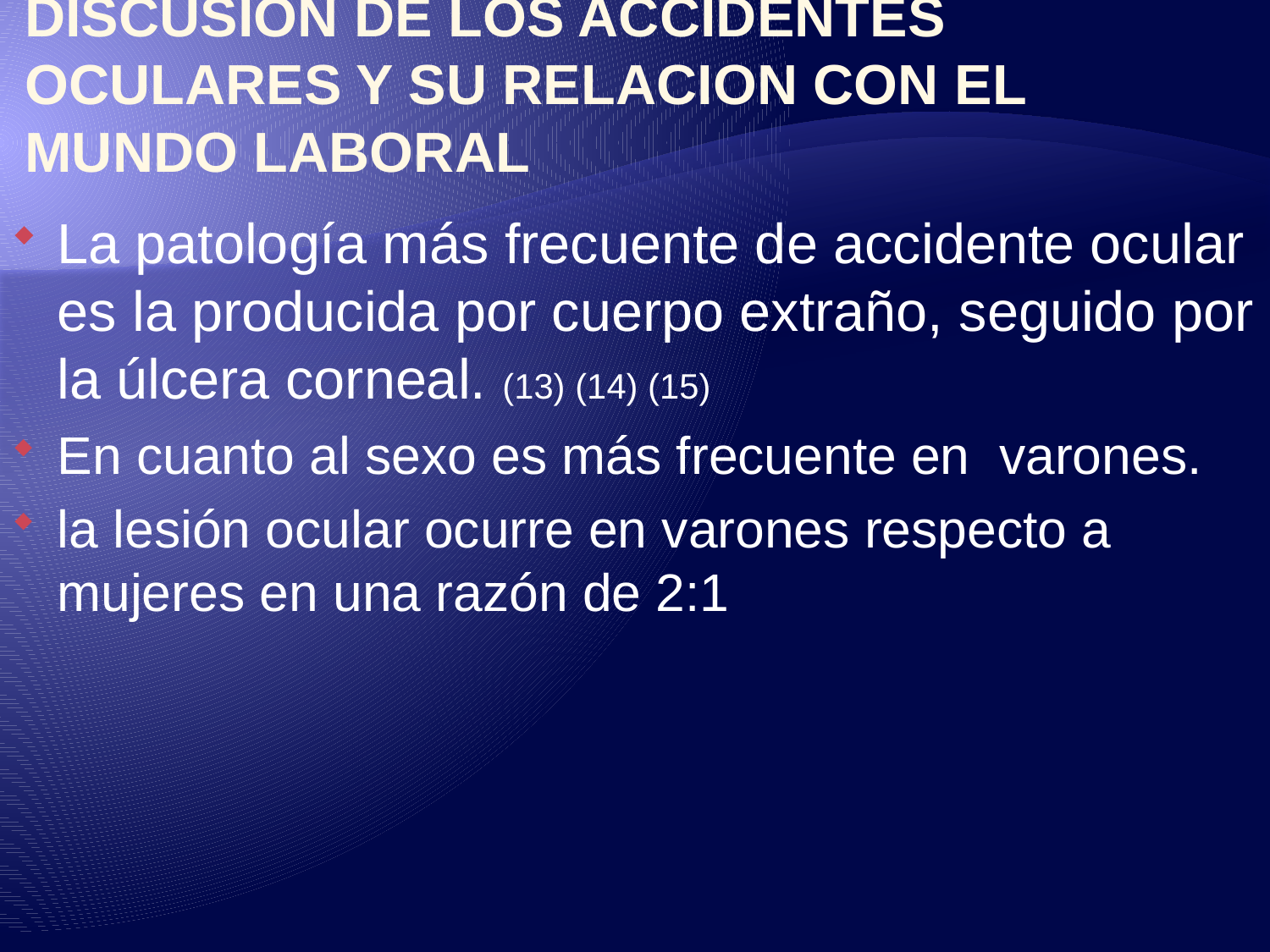

# DISCUSION DE LOS ACCIDENTES OCULARES Y SU RELACION CON EL MUNDO LABORAL

La patología más frecuente de accidente ocular es la producida por cuerpo extraño, seguido por la úlcera corneal. (13) (14) (15)
En cuanto al sexo es más frecuente en  varones.
la lesión ocular ocurre en varones respecto a mujeres en una razón de 2:1